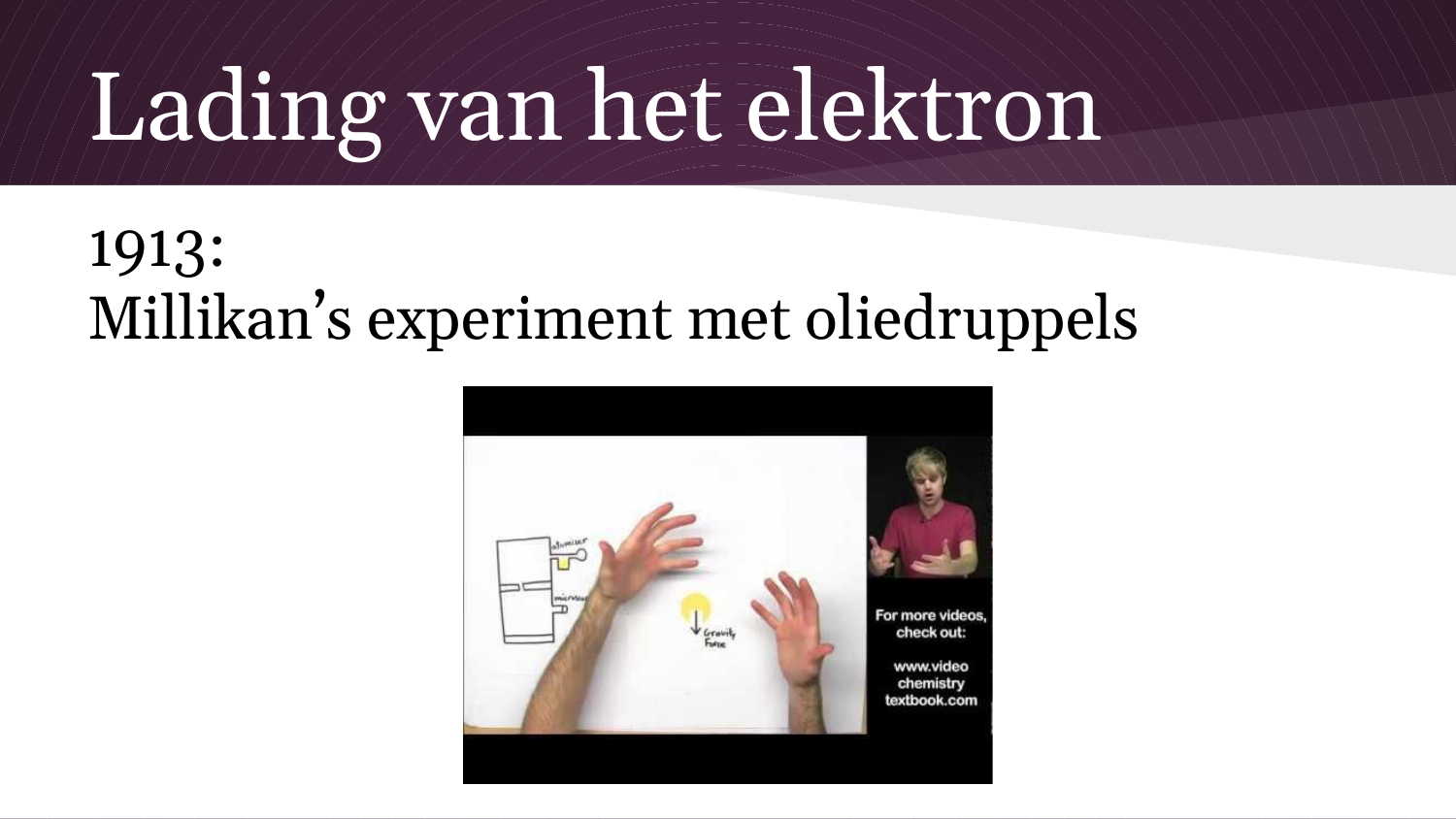

# Lading van het elektron
1913:
Millikan’s experiment met oliedruppels